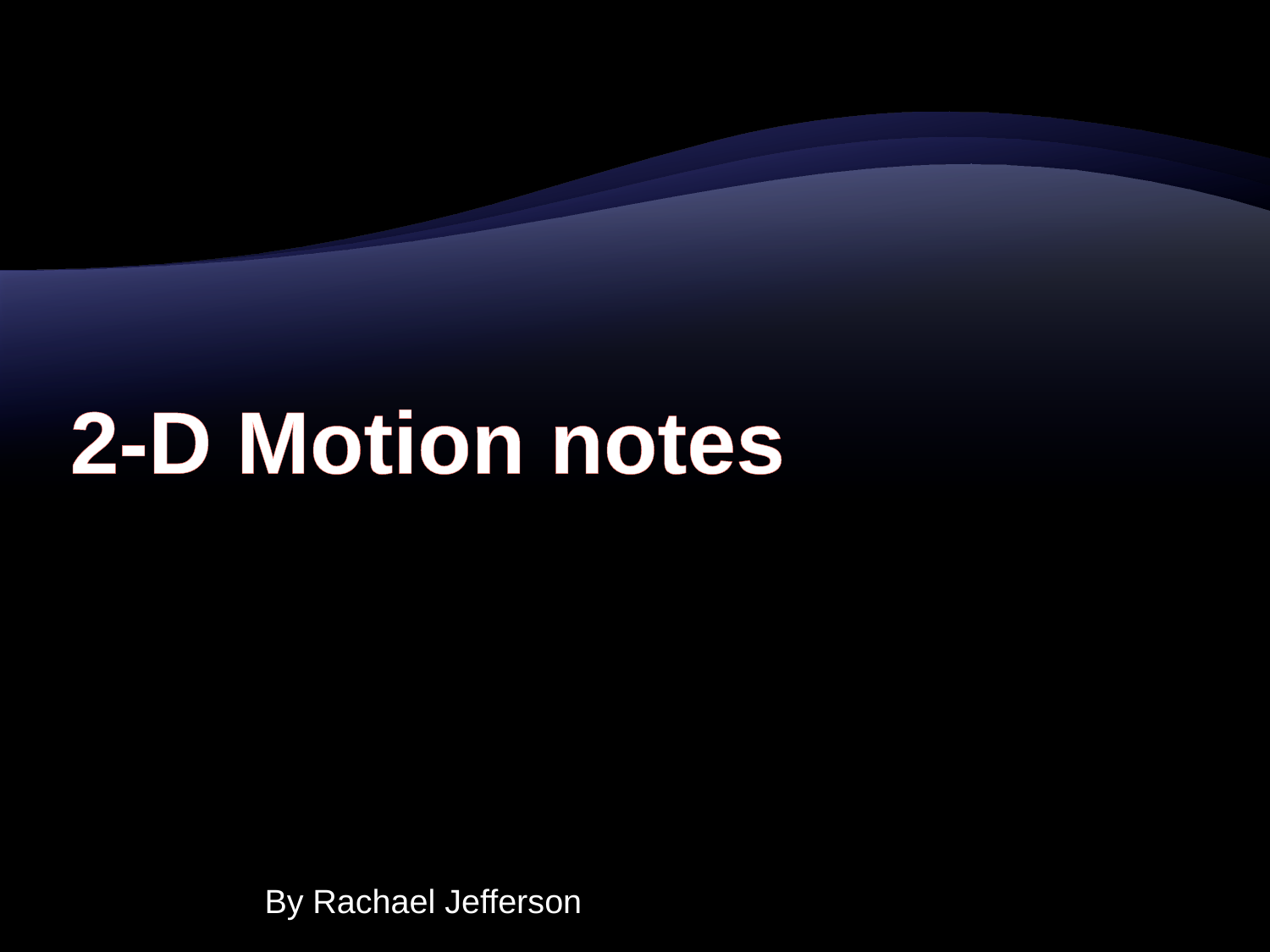

# 2-D Motion notes
By Rachael Jefferson